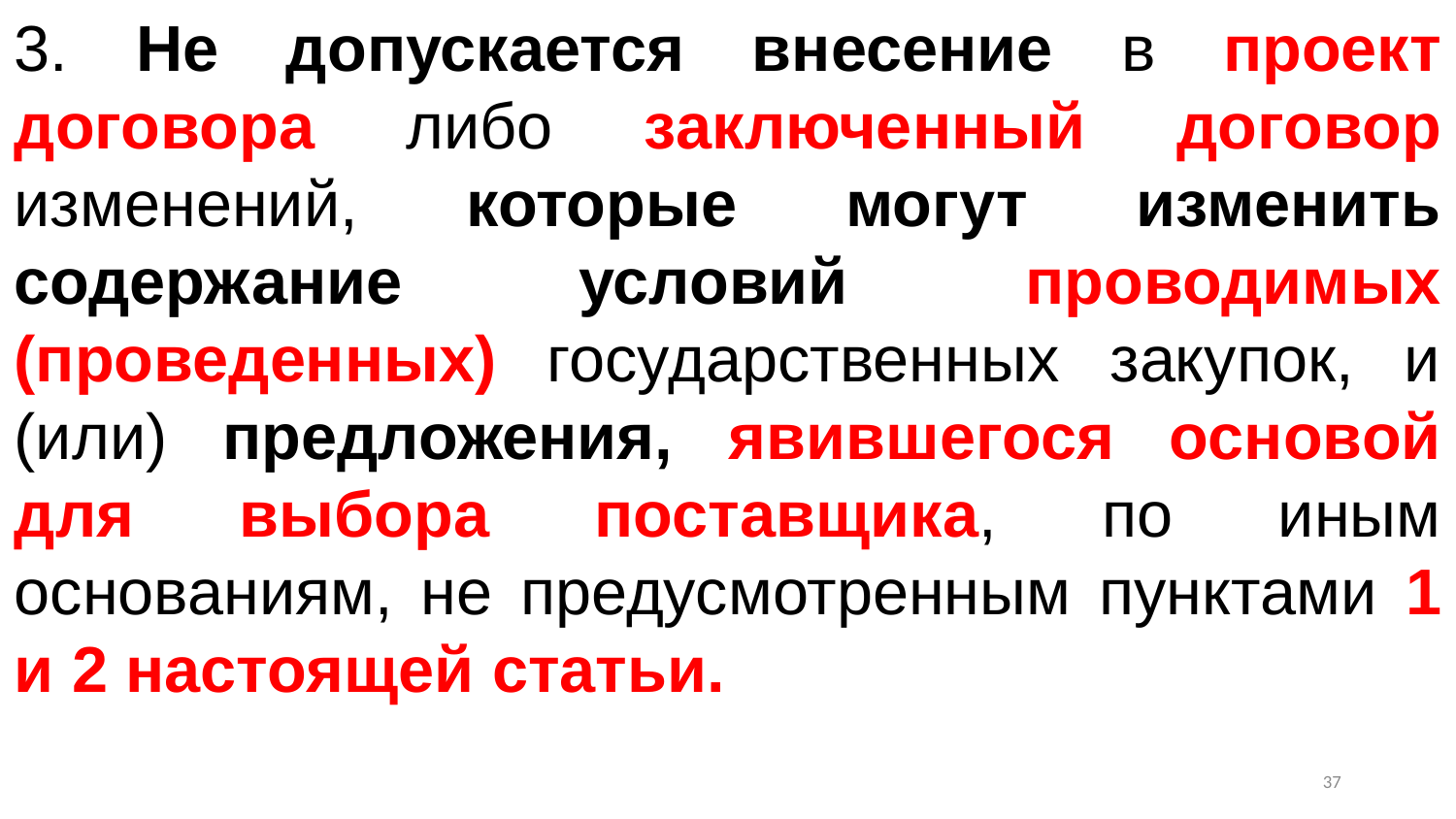

3. Не допускается внесение в проект договора либо заключенный договор изменений, которые могут изменить содержание условий проводимых (проведенных) государственных закупок, и (или) предложения, явившегося основой для выбора поставщика, по иным основаниям, не предусмотренным пунктами 1 и 2 настоящей статьи.
37